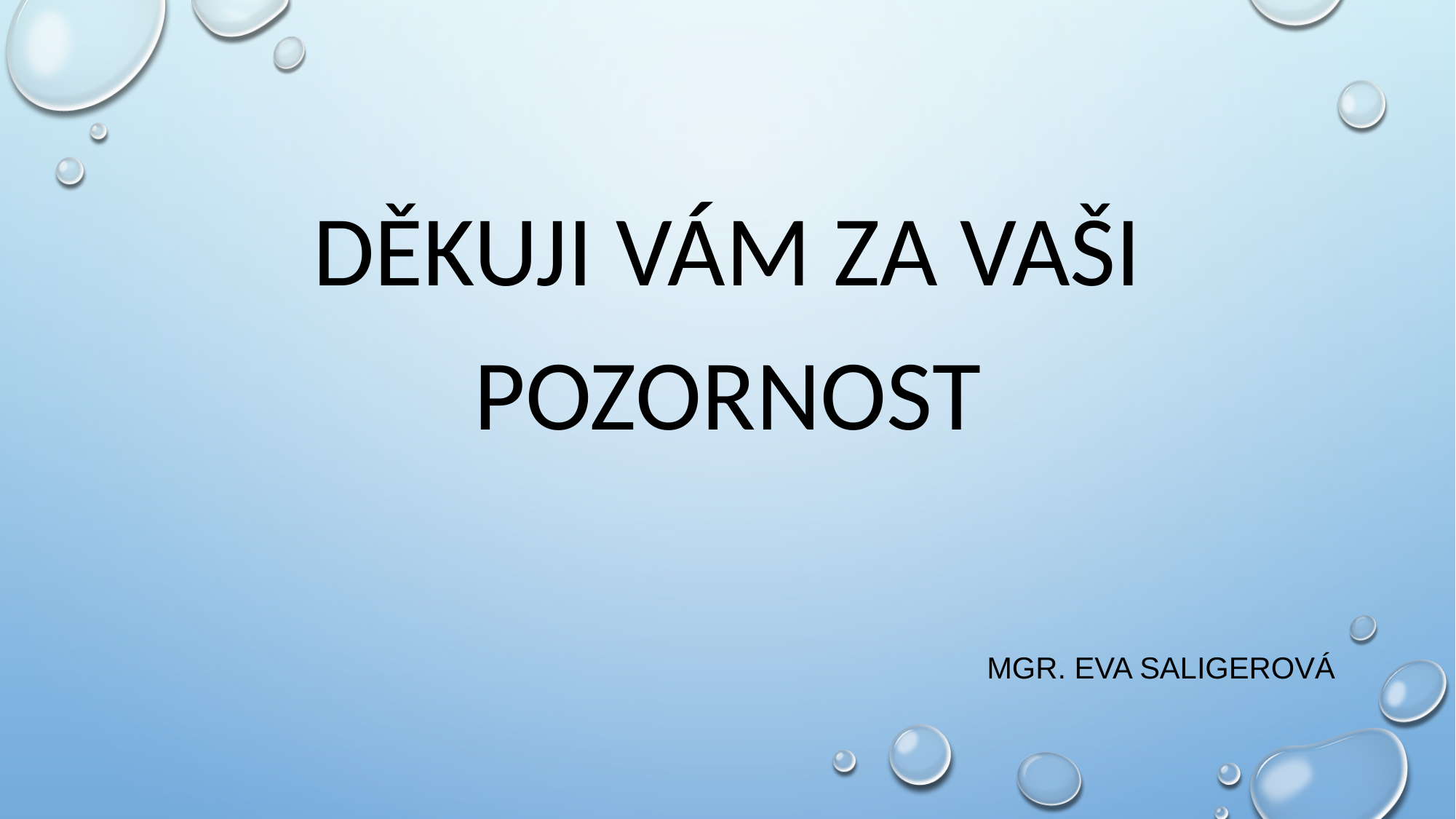

#
děkuji vám za vaši pozornost

MGR. EVA SALIGEROVÁ